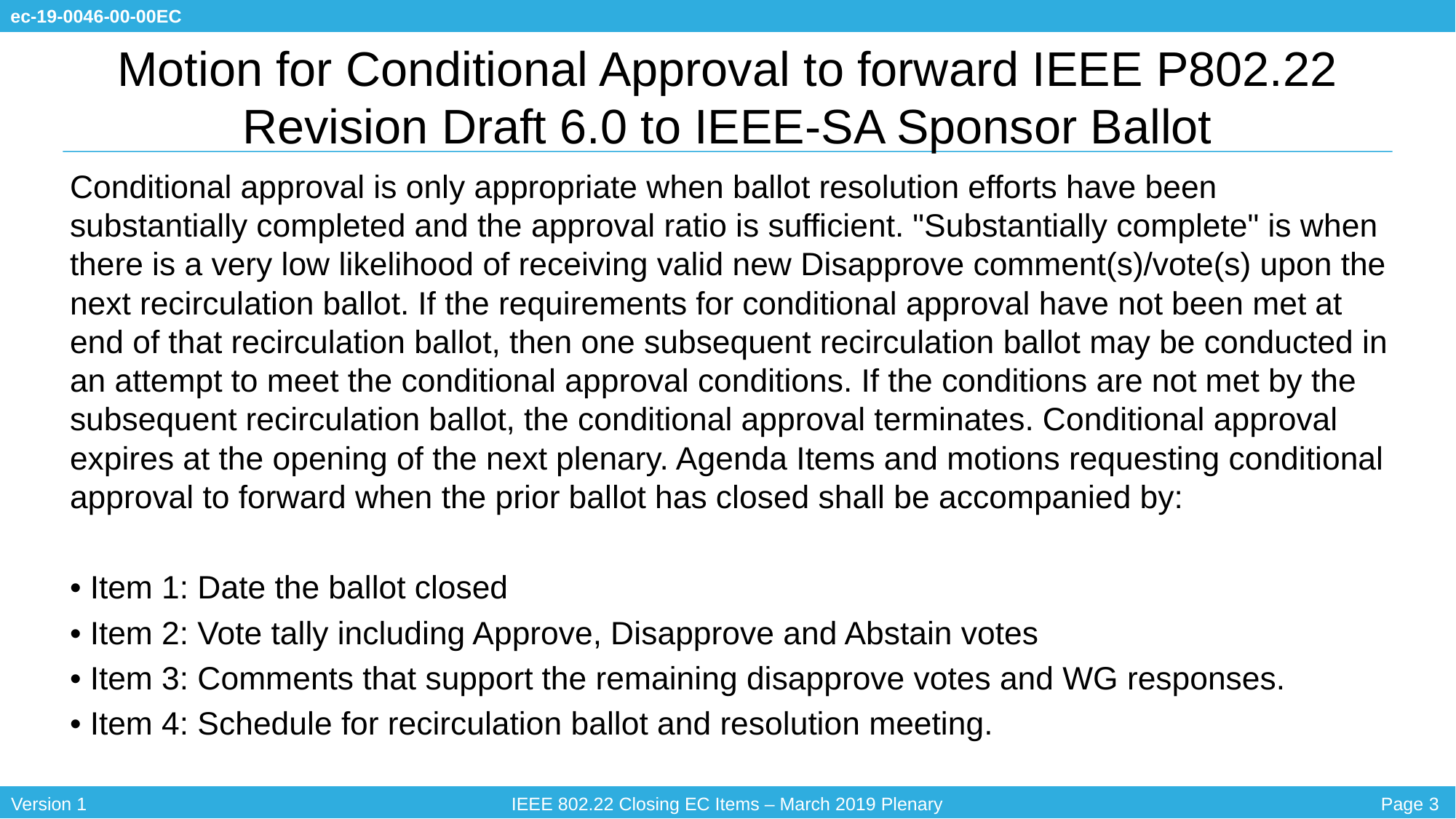

# Motion for Conditional Approval to forward IEEE P802.22 Revision Draft 6.0 to IEEE-SA Sponsor Ballot
Conditional approval is only appropriate when ballot resolution efforts have been substantially completed and the approval ratio is sufficient. "Substantially complete" is when there is a very low likelihood of receiving valid new Disapprove comment(s)/vote(s) upon the next recirculation ballot. If the requirements for conditional approval have not been met at end of that recirculation ballot, then one subsequent recirculation ballot may be conducted in an attempt to meet the conditional approval conditions. If the conditions are not met by the subsequent recirculation ballot, the conditional approval terminates. Conditional approval expires at the opening of the next plenary. Agenda Items and motions requesting conditional approval to forward when the prior ballot has closed shall be accompanied by:

• Item 1: Date the ballot closed
• Item 2: Vote tally including Approve, Disapprove and Abstain votes
• Item 3: Comments that support the remaining disapprove votes and WG responses.
• Item 4: Schedule for recirculation ballot and resolution meeting.